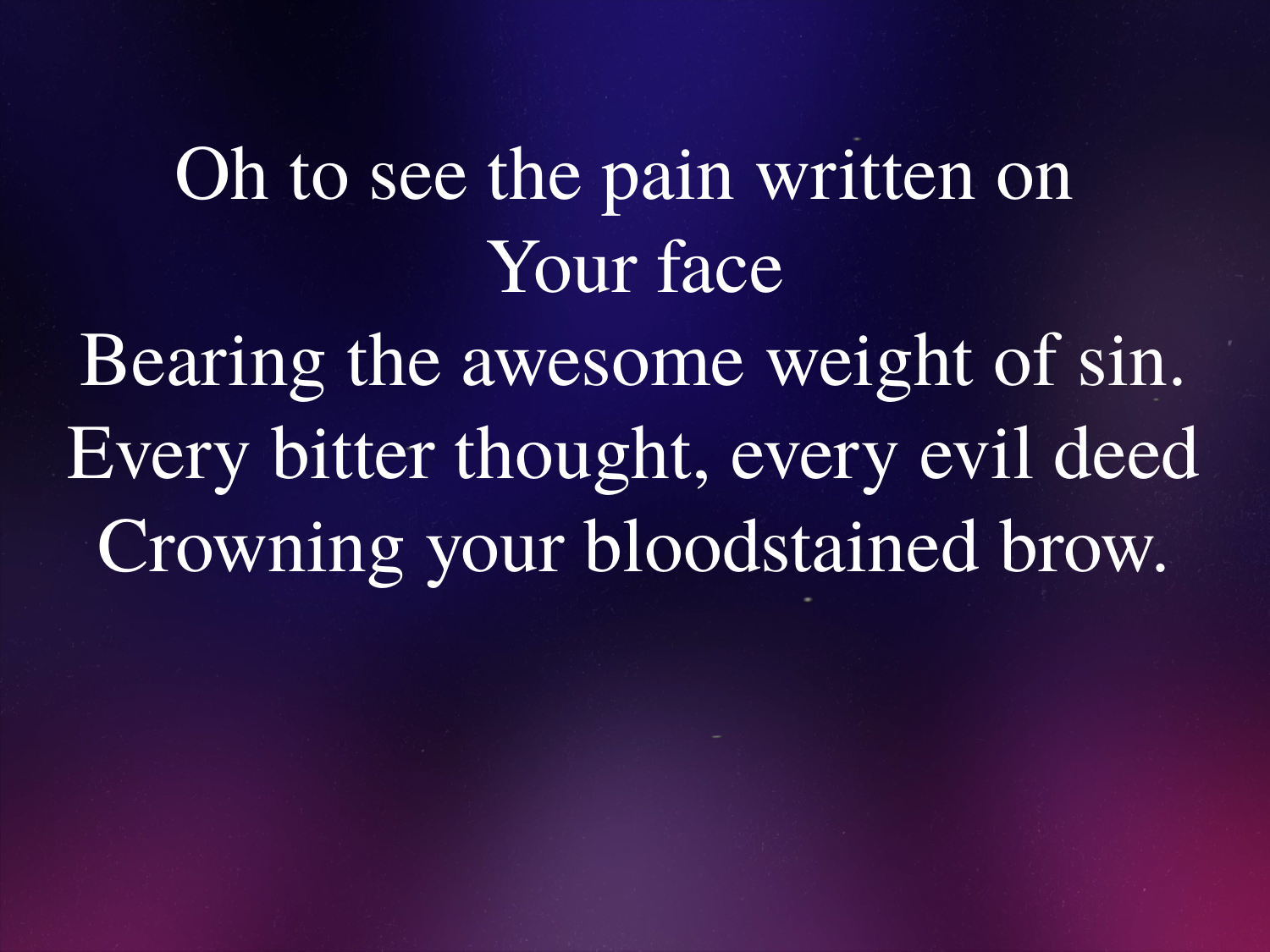

Oh to see the pain written on
Your face
Bearing the awesome weight of sin.
Every bitter thought, every evil deed
Crowning your bloodstained brow.